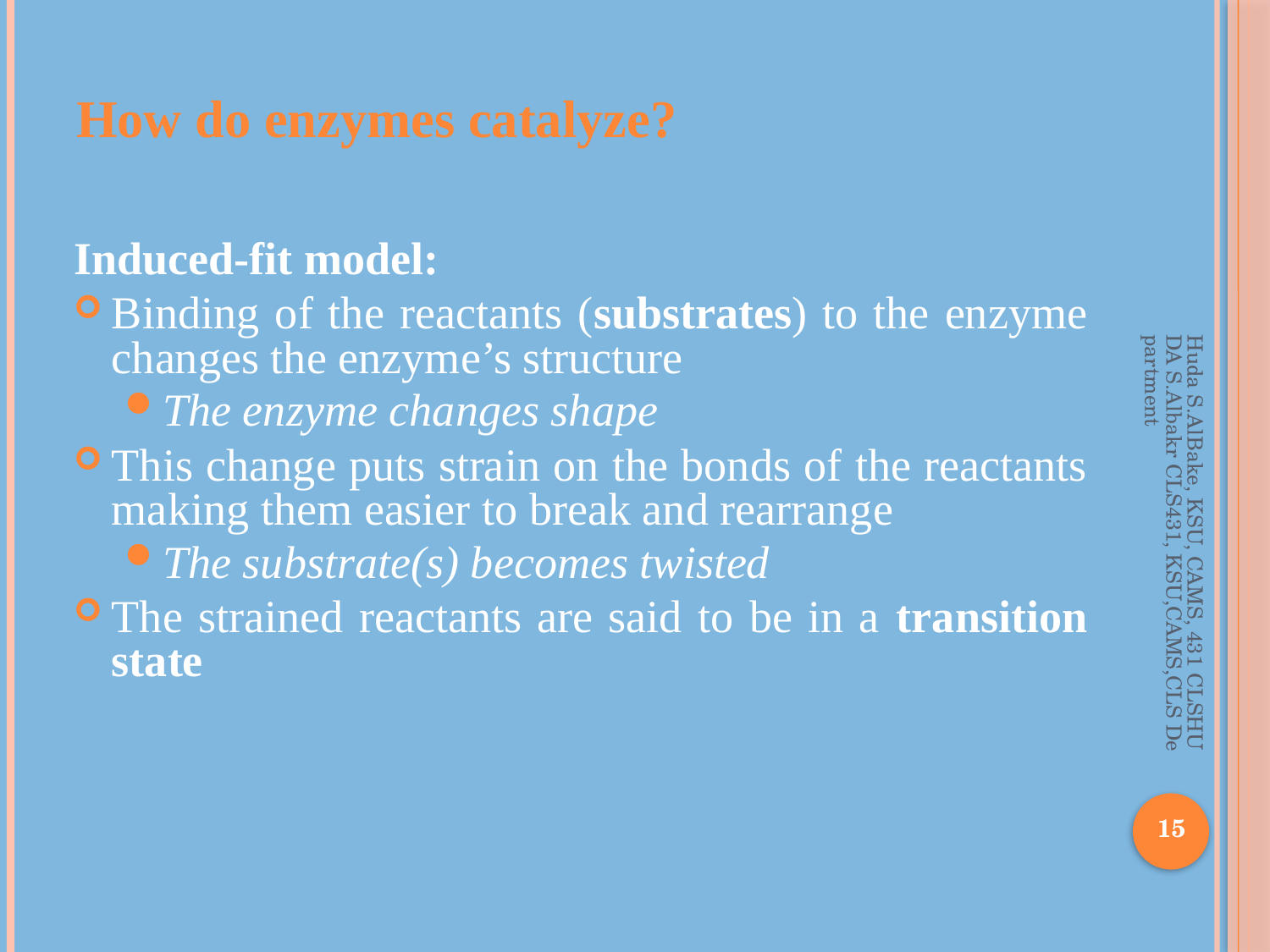

How do enzymes catalyze?
Induced-fit model:
Binding of the reactants (substrates) to the enzyme changes the enzyme’s structure
The enzyme changes shape
This change puts strain on the bonds of the reactants making them easier to break and rearrange
The substrate(s) becomes twisted
The strained reactants are said to be in a transition state
Huda S.AlBake, KSU, CAMS, 431 CLSHUDA S.Albakr CLS431, KSU,CAMS,CLS Department
15